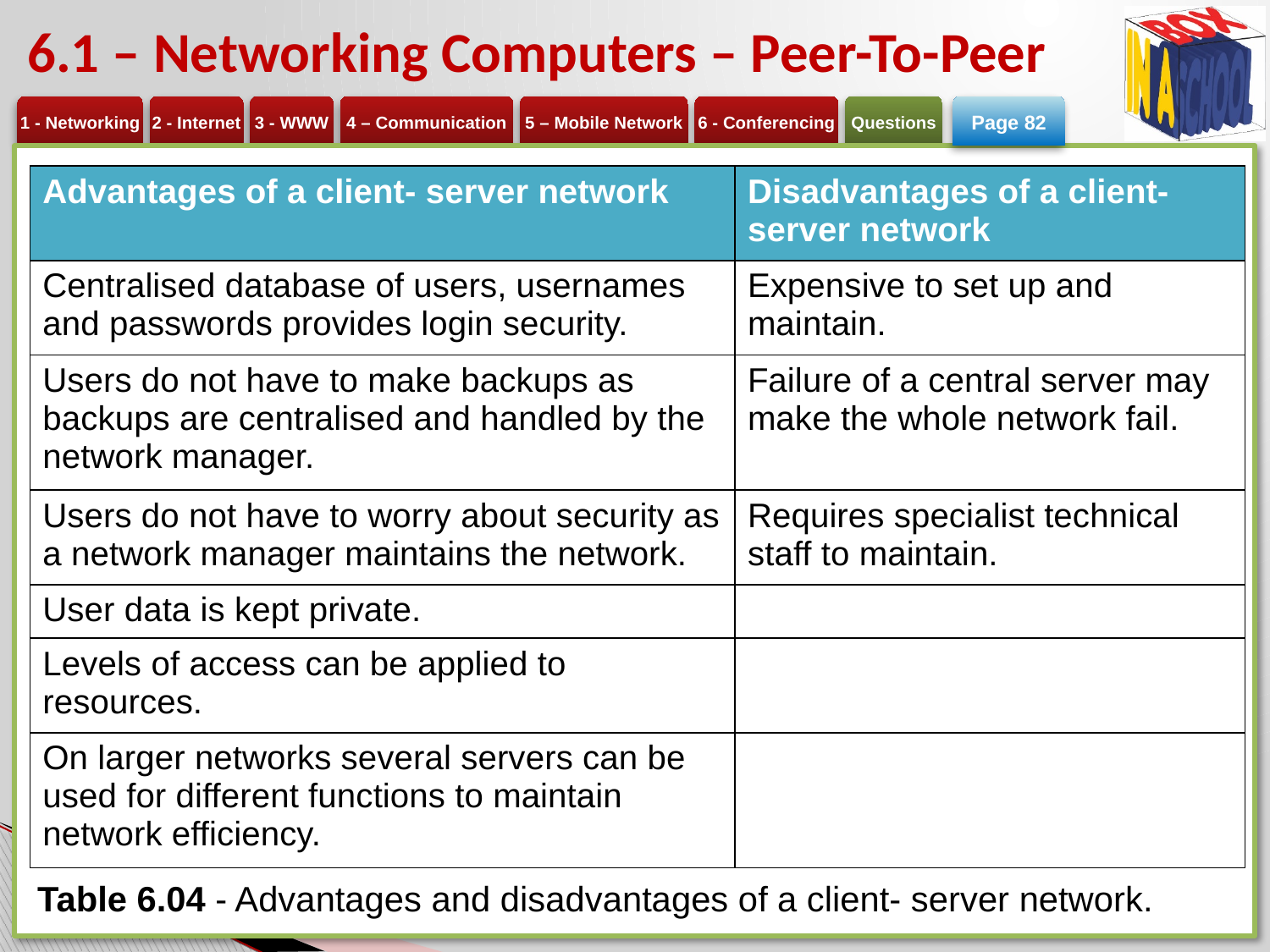

# 6.1 – Networking Computers – Peer-To-Peer
Page 82
| Advantages of a client- server network | Disadvantages of a client- server network |
| --- | --- |
| Centralised database of users, usernames and passwords provides login security. | Expensive to set up and maintain. |
| Users do not have to make backups as backups are centralised and handled by the network manager. | Failure of a central server may make the whole network fail. |
| Users do not have to worry about security as a network manager maintains the network. | Requires specialist technical staff to maintain. |
| User data is kept private. |  |
| Levels of access can be applied to resources. |  |
| On larger networks several servers can be used for different functions to maintain network efficiency. |  |
Table 6.04 - Advantages and disadvantages of a client- server network.